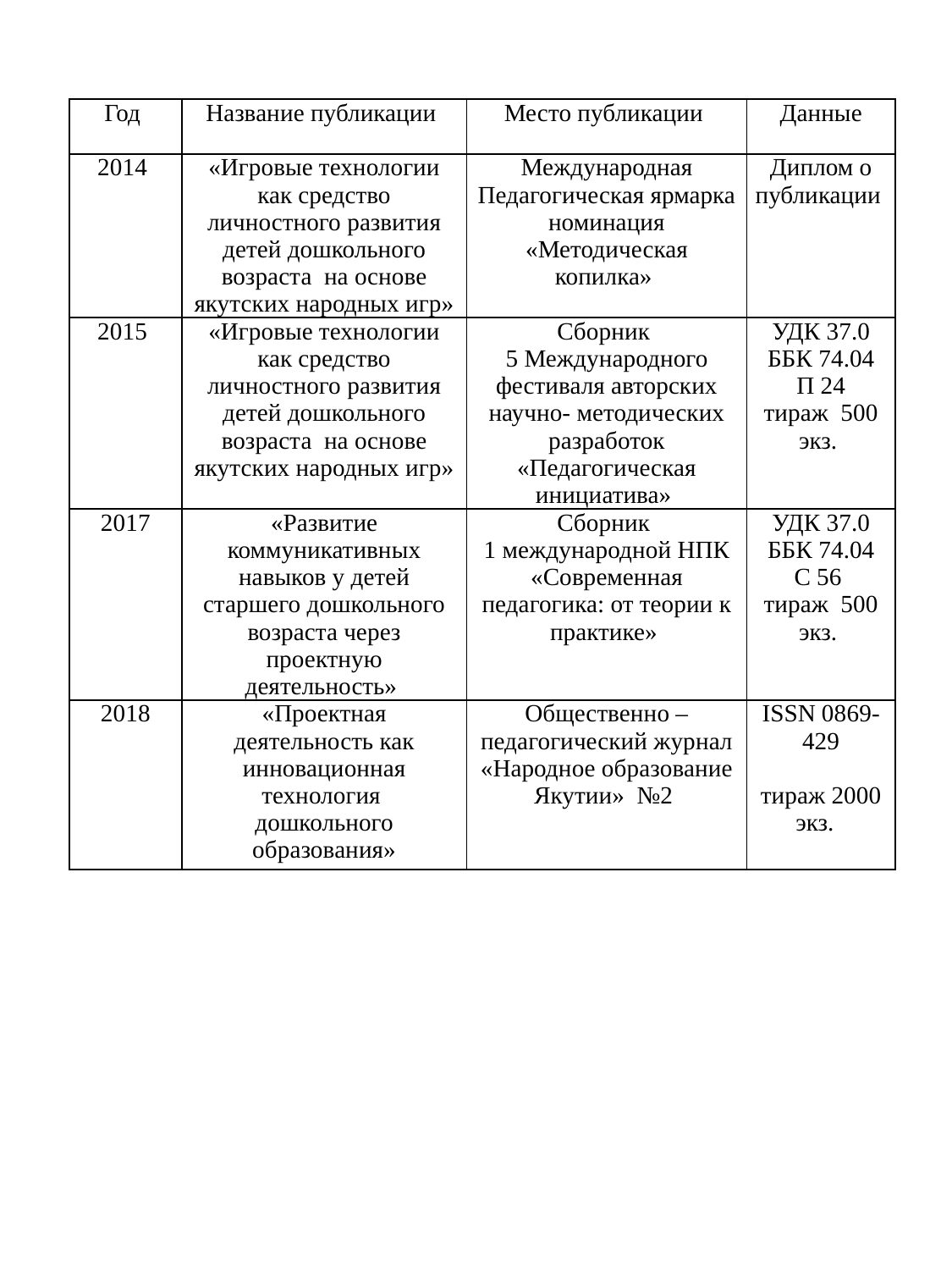

| Год | Название публикации | Место публикации | Данные |
| --- | --- | --- | --- |
| 2014 | «Игровые технологии как средство личностного развития детей дошкольного возраста на основе якутских народных игр» | Международная Педагогическая ярмарка номинация «Методическая копилка» | Диплом о публикации |
| 2015 | «Игровые технологии как средство личностного развития детей дошкольного возраста на основе якутских народных игр» | Сборник 5 Международного фестиваля авторских научно- методических разработок «Педагогическая инициатива» | УДК 37.0 ББК 74.04 П 24 тираж 500 экз. |
| 2017 | «Развитие коммуникативных навыков у детей старшего дошкольного возраста через проектную деятельность» | Сборник 1 международной НПК «Современная педагогика: от теории к практике» | УДК 37.0 ББК 74.04 С 56 тираж 500 экз. |
| 2018 | «Проектная деятельность как инновационная технология дошкольного образования» | Общественно – педагогический журнал «Народное образование Якутии» №2 | ISSN 0869-429 тираж 2000 экз. |